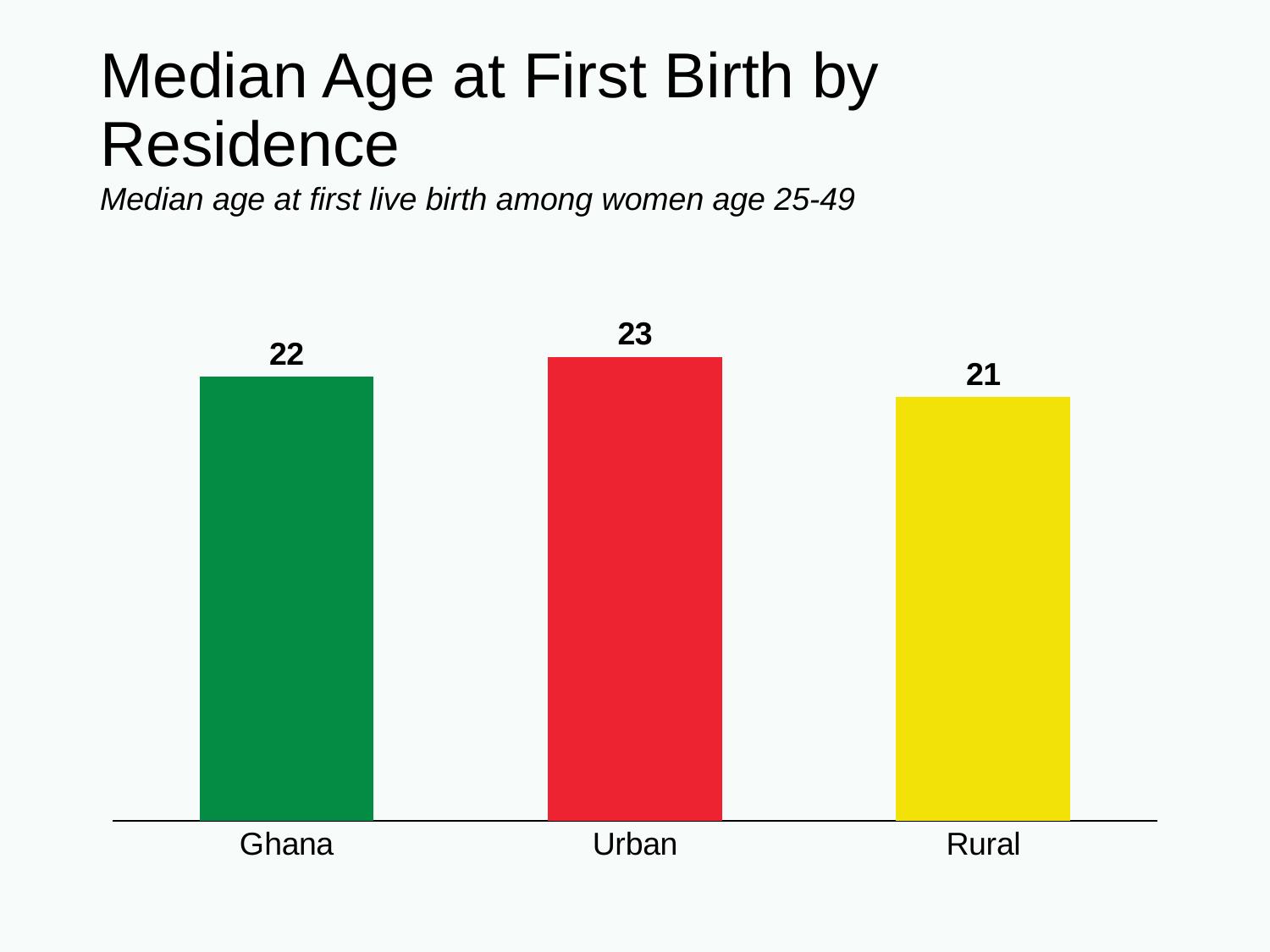

# Median Age at First Birth by Residence
Median age at first live birth among women age 25-49

### Chart

| Category | Ghana |
|---|---|
| Ghana | 22.0 |
| Urban | 23.0 |
| Rural | 21.0 |